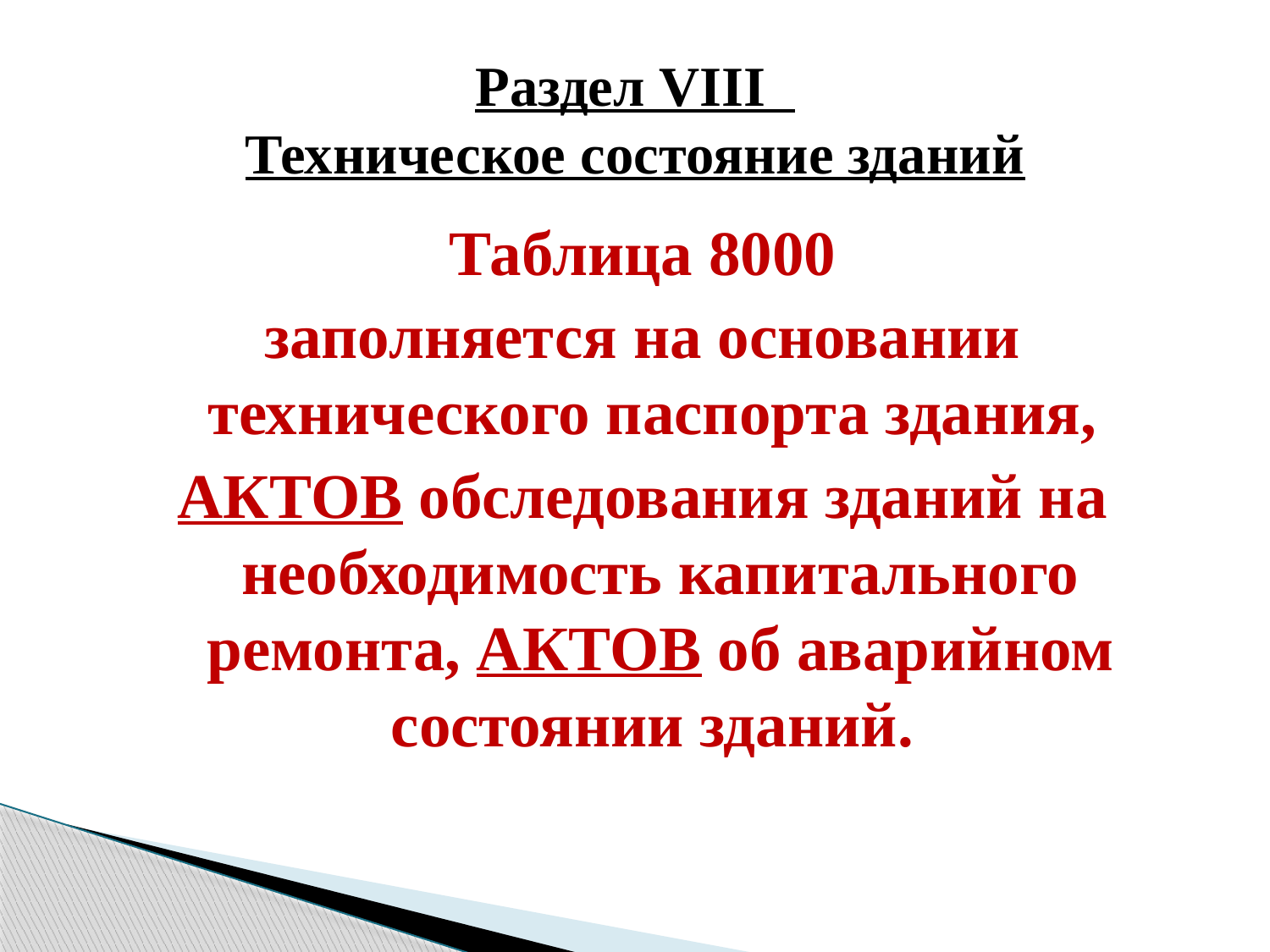

# Раздел VIII Техническое состояние зданий
Таблица 8000
заполняется на основании технического паспорта здания,
АКТОВ обследования зданий на необходимость капитального ремонта, АКТОВ об аварийном состоянии зданий.